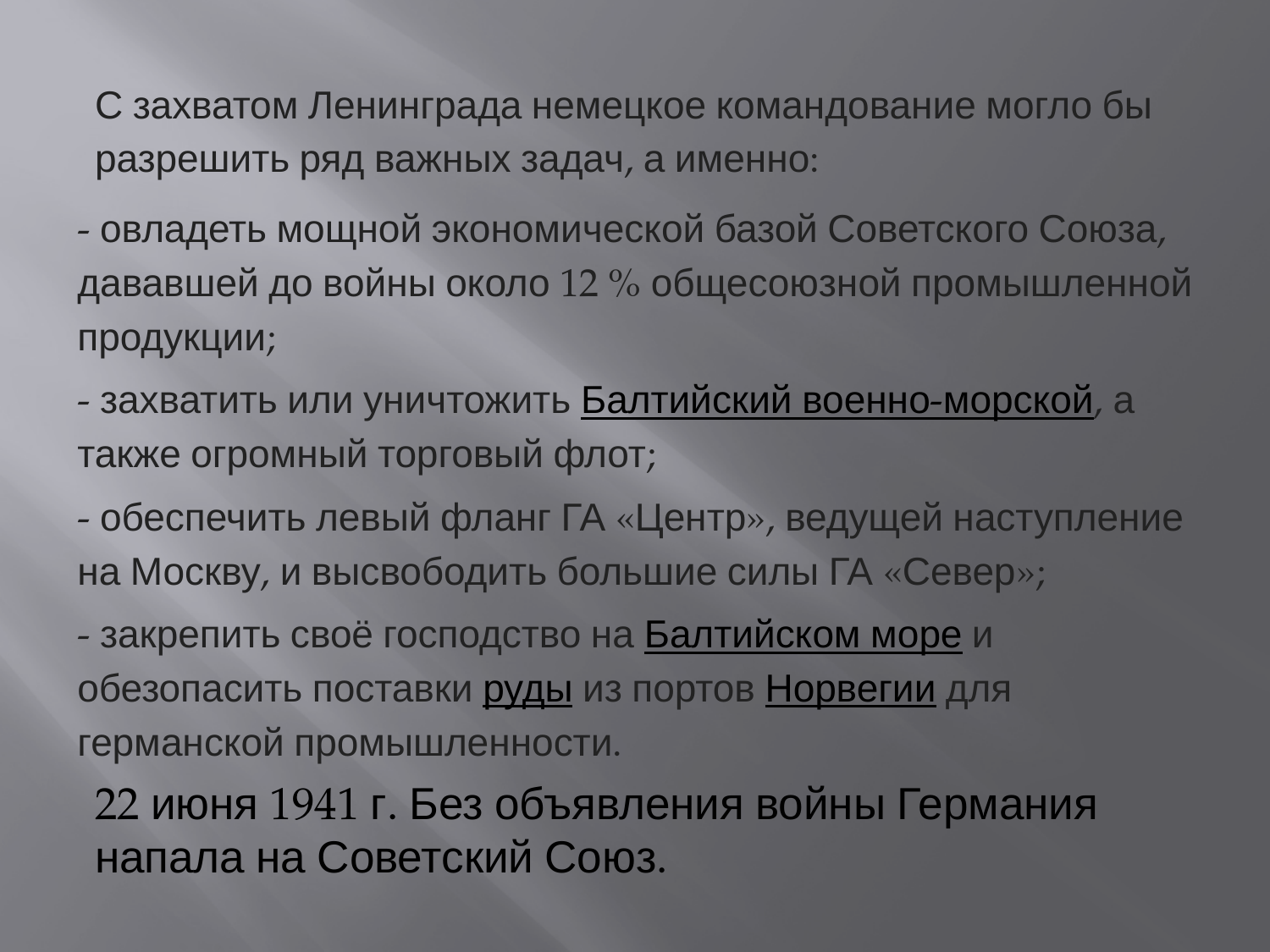

С захватом Ленинграда немецкое командование могло бы разрешить ряд важных задач, а именно:
- овладеть мощной экономической базой Советского Союза, дававшей до войны около 12 % общесоюзной промышленной продукции;
- захватить или уничтожить Балтийский военно-морской, а также огромный торговый флот;
- обеспечить левый фланг ГА «Центр», ведущей наступление на Москву, и высвободить большие силы ГА «Север»;
- закрепить своё господство на Балтийском море и обезопасить поставки руды из портов Норвегии для германской промышленности.
22 июня 1941 г. Без объявления войны Германия напала на Советский Союз.